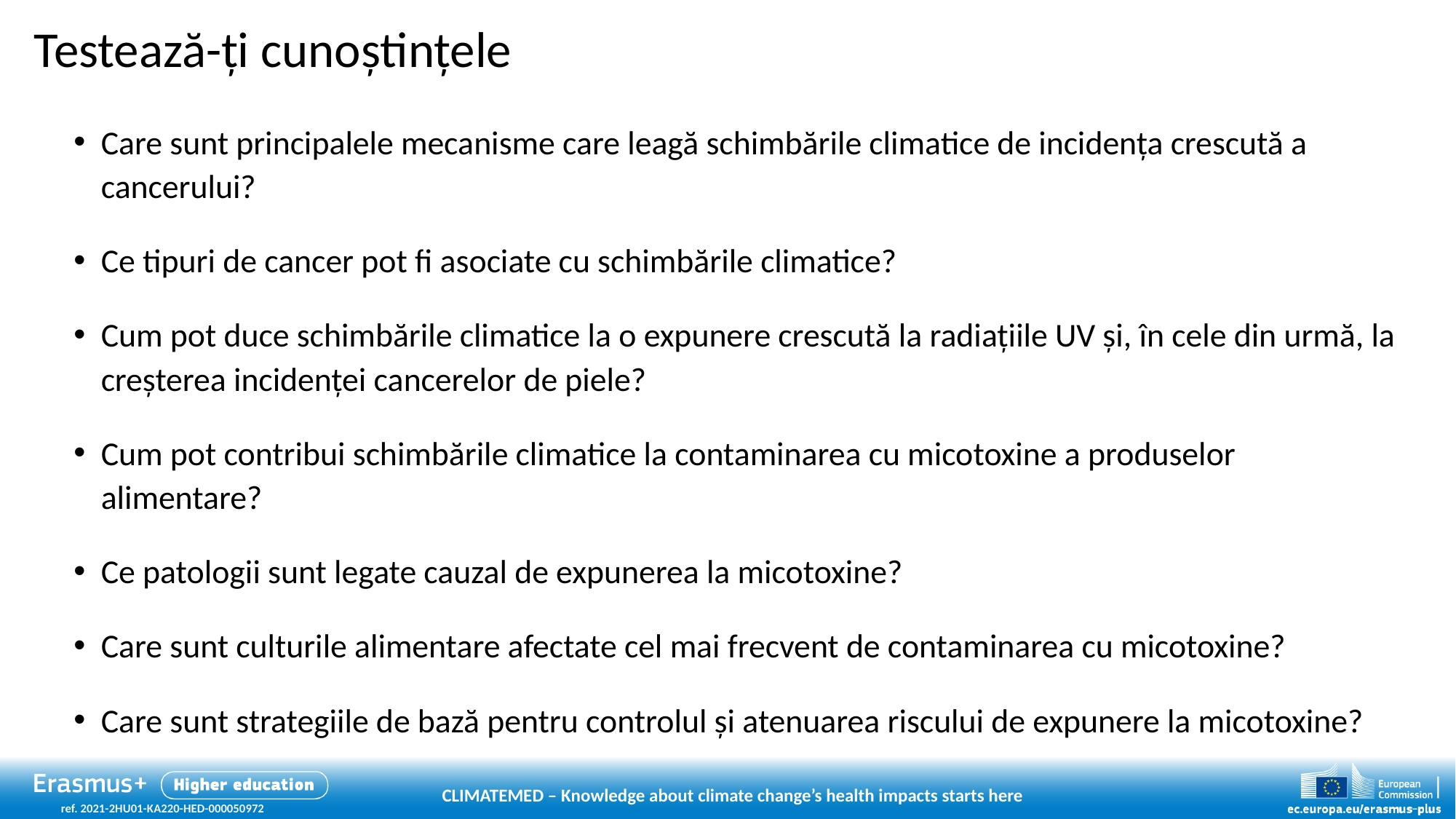

# Testează-ți cunoștințele
Care sunt principalele mecanisme care leagă schimbările climatice de incidența crescută a cancerului?
Ce tipuri de cancer pot fi asociate cu schimbările climatice?
Cum pot duce schimbările climatice la o expunere crescută la radiațiile UV și, în cele din urmă, la creșterea incidenței cancerelor de piele?
Cum pot contribui schimbările climatice la contaminarea cu micotoxine a produselor alimentare?
Ce patologii sunt legate cauzal de expunerea la micotoxine?
Care sunt culturile alimentare afectate cel mai frecvent de contaminarea cu micotoxine?
Care sunt strategiile de bază pentru controlul și atenuarea riscului de expunere la micotoxine?